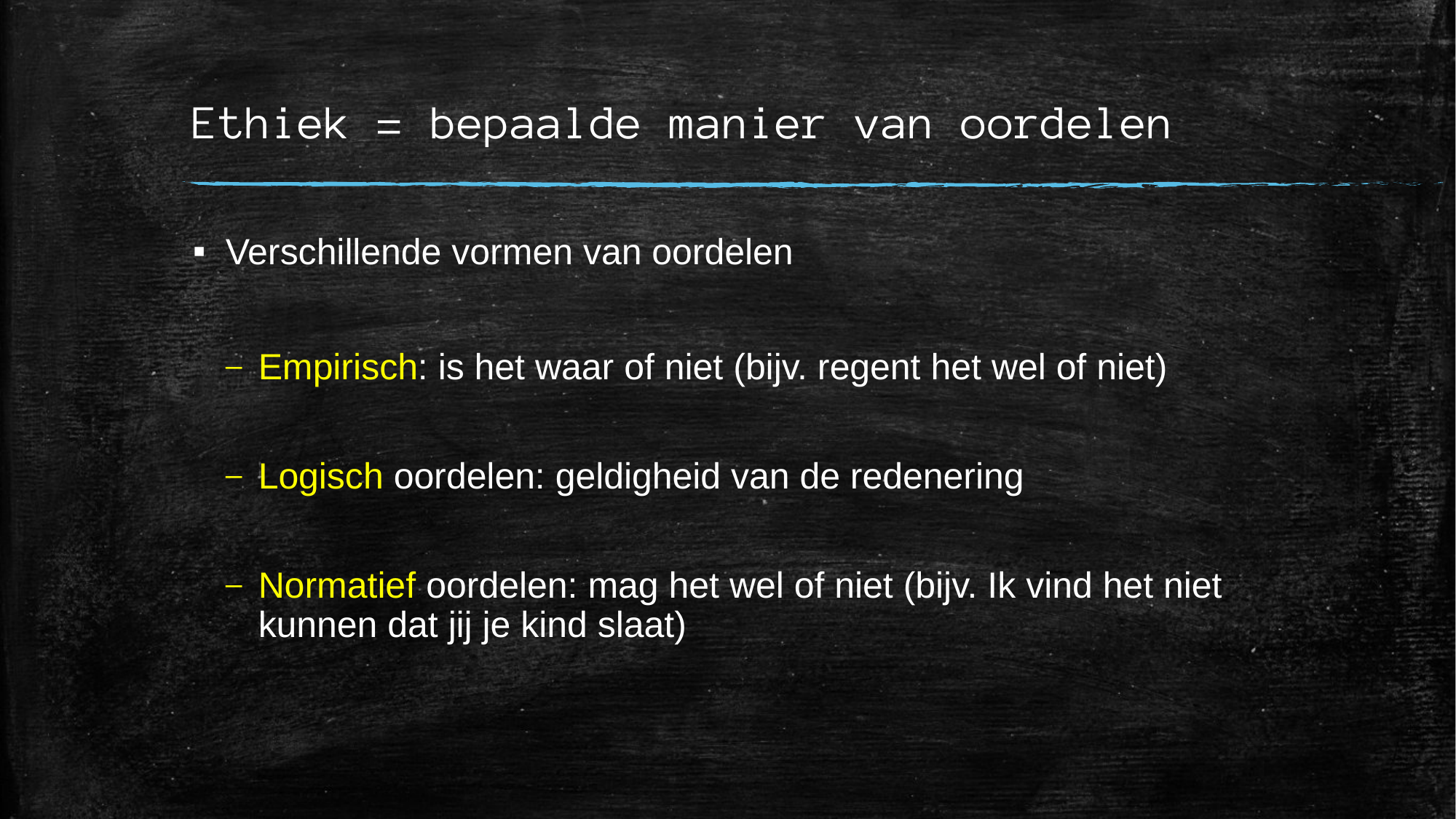

# Ethiek = bepaalde manier van oordelen
Verschillende vormen van oordelen

Empirisch: is het waar of niet (bijv. regent het wel of niet)

Logisch oordelen: geldigheid van de redenering

Normatief oordelen: mag het wel of niet (bijv. Ik vind het niet kunnen dat jij je kind slaat)